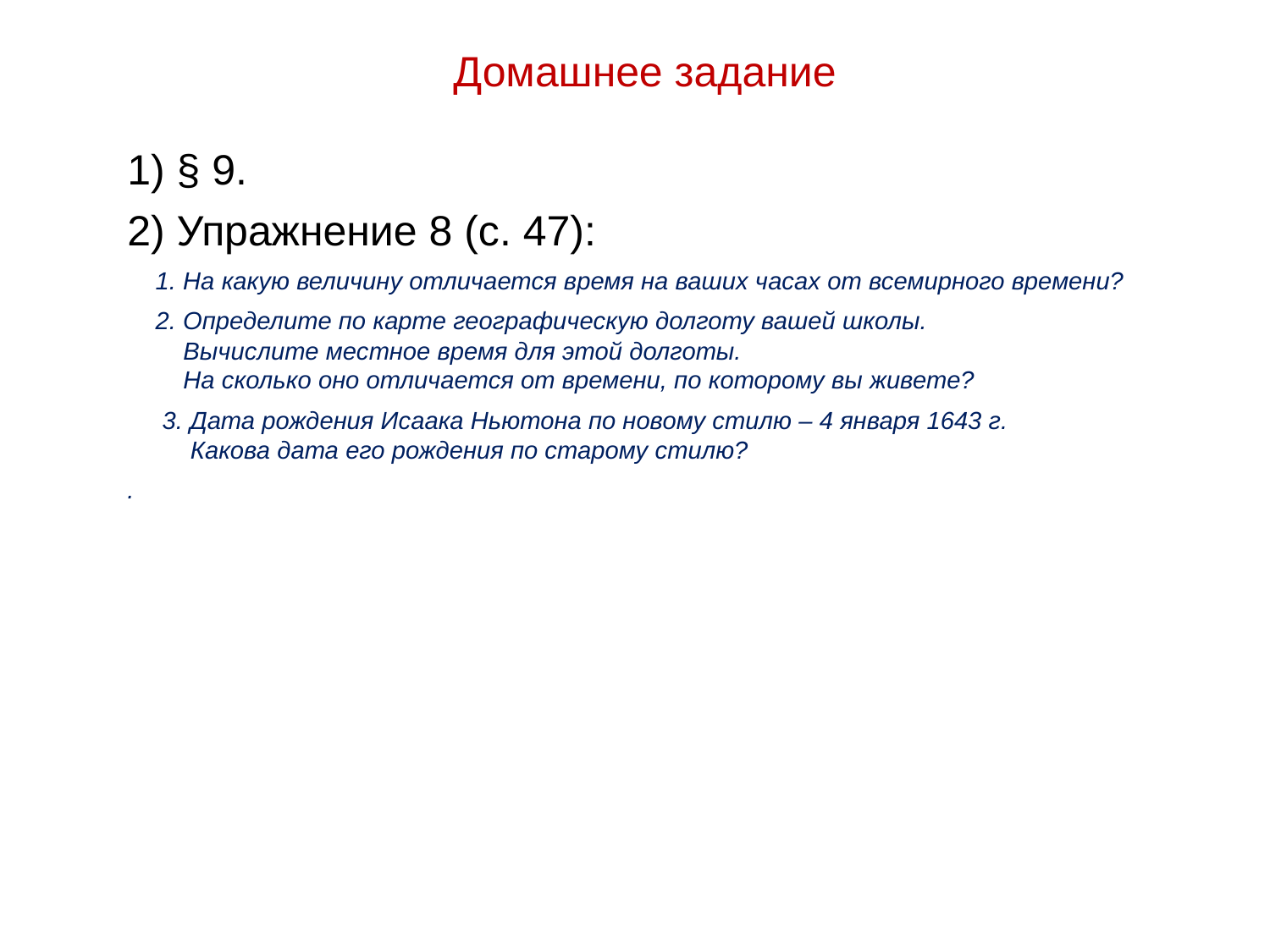

Домашнее задание
1) § 9.
2) Упражнение 8 (с. 47):
    1. На какую величину отличается время на ваших часах от всемирного времени?
    2. Определите по карте географическую долготу вашей школы.
        Вычислите местное время для этой долготы.
        На сколько оно отличается от времени, по которому вы живете?
     3. Дата рождения Исаака Ньютона по новому стилю – 4 января 1643 г.
         Какова дата его рождения по старому стилю?
.